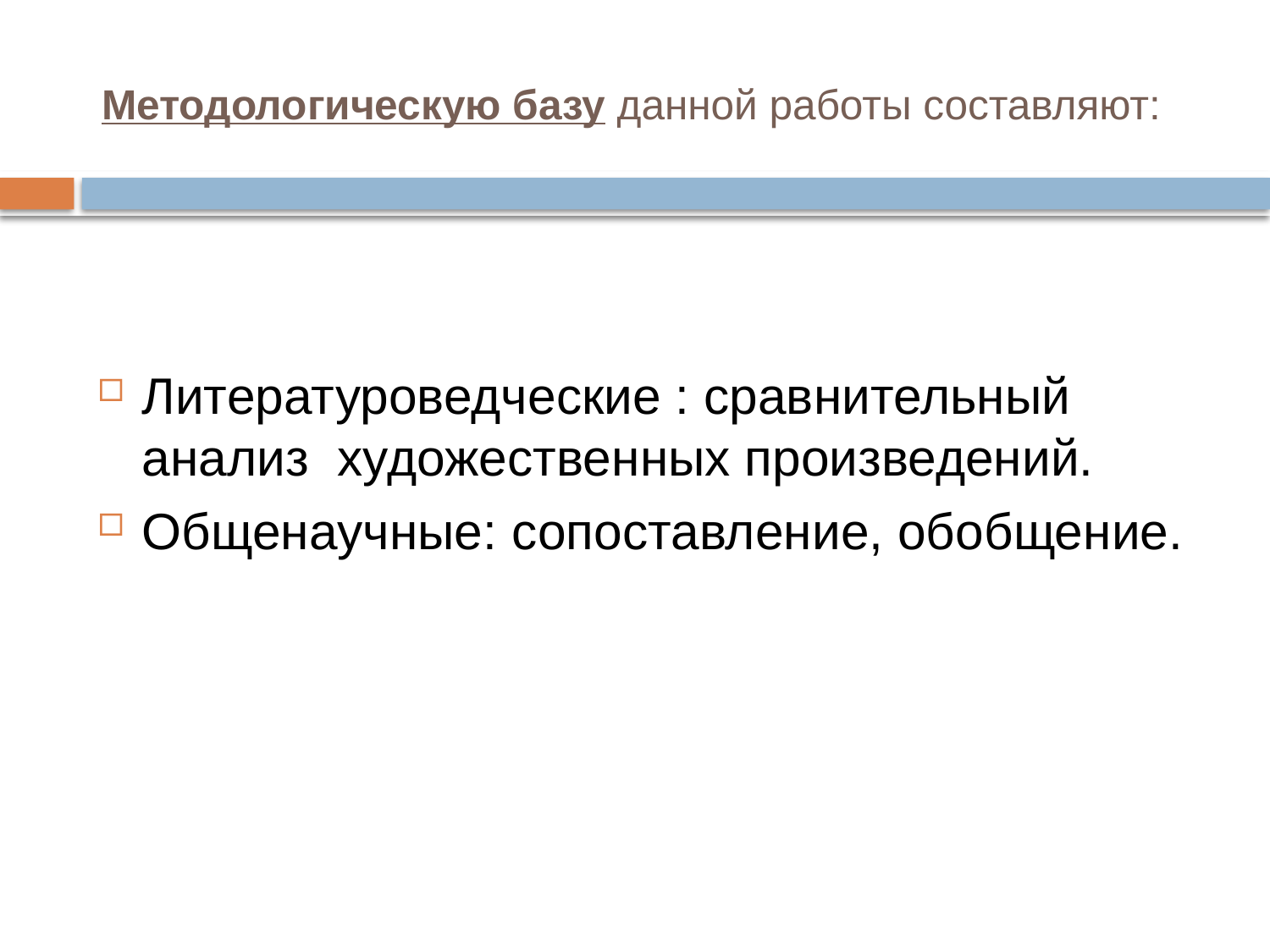

# Методологическую базу данной работы составляют:
Литературоведческие : сравнительный анализ  художественных произведений.
Общенаучные: сопоставление, обобщение.